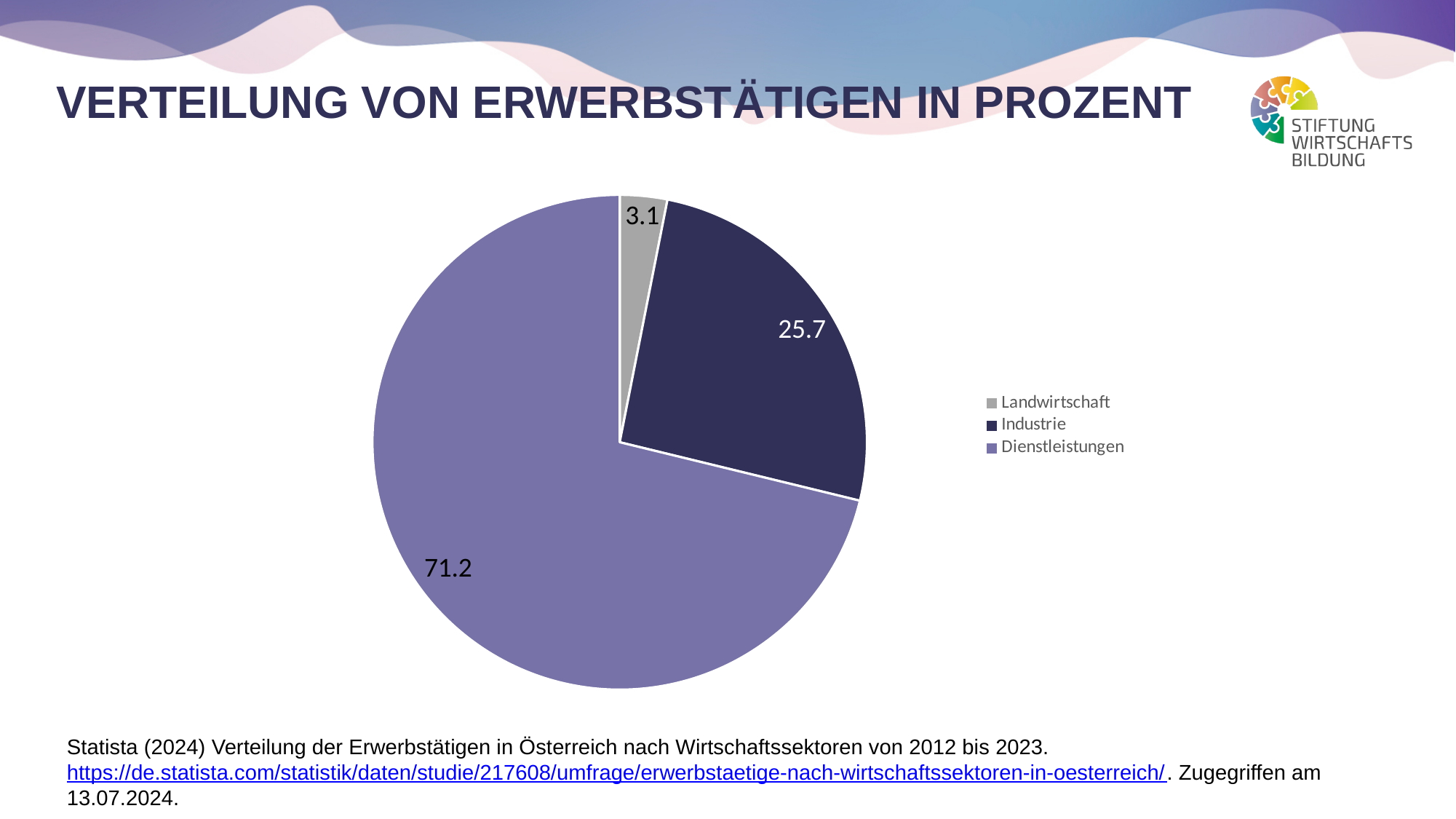

# Verteilung von Erwerbstätigen in Prozent

### Chart

| Category | Verteilung von Erwerbstätigen |
|---|---|
| Landwirtschaft | 3.1 |
| Industrie | 25.7 |
| Dienstleistungen | 71.2 |
Statista (2024) Verteilung der Erwerbstätigen in Österreich nach Wirtschaftssektoren von 2012 bis 2023. https://de.statista.com/statistik/daten/studie/217608/umfrage/erwerbstaetige-nach-wirtschaftssektoren-in-oesterreich/. Zugegriffen am 13.07.2024.